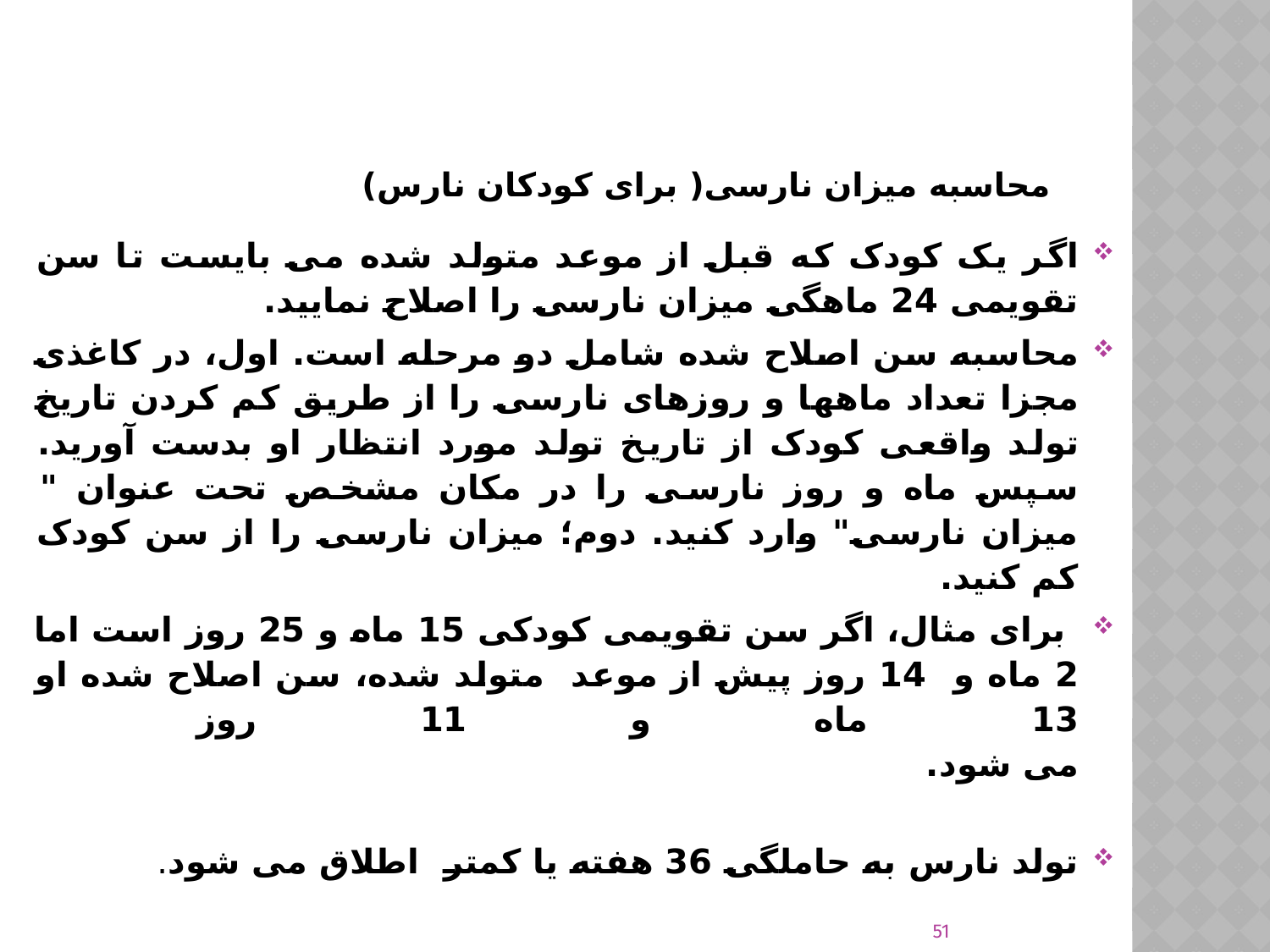

# محاسبه میزان نارسی( برای کودکان نارس)
اگر یک کودک که قبل از موعد متولد شده می بایست تا سن تقویمی 24 ماهگی میزان نارسی را اصلاح نمایید.
محاسبه سن اصلاح شده شامل دو مرحله است. اول، در کاغذی مجزا تعداد ماهها و روزهای نارسی را از طریق کم کردن تاریخ تولد واقعی کودک از تاریخ تولد مورد انتظار او بدست آورید. سپس ماه و روز نارسی را در مکان مشخص تحت عنوان " میزان نارسی" وارد کنید. دوم؛ میزان نارسی را از سن کودک کم کنید.
 برای مثال، اگر سن تقویمی کودکی 15 ماه و 25 روز است اما 2 ماه و  14 روز پیش از موعد  متولد شده، سن اصلاح شده او 13 ماه و 11 روز
می شود.

تولد نارس به حاملگی 36 هفته یا کمتر  اطلاق می شود.
51